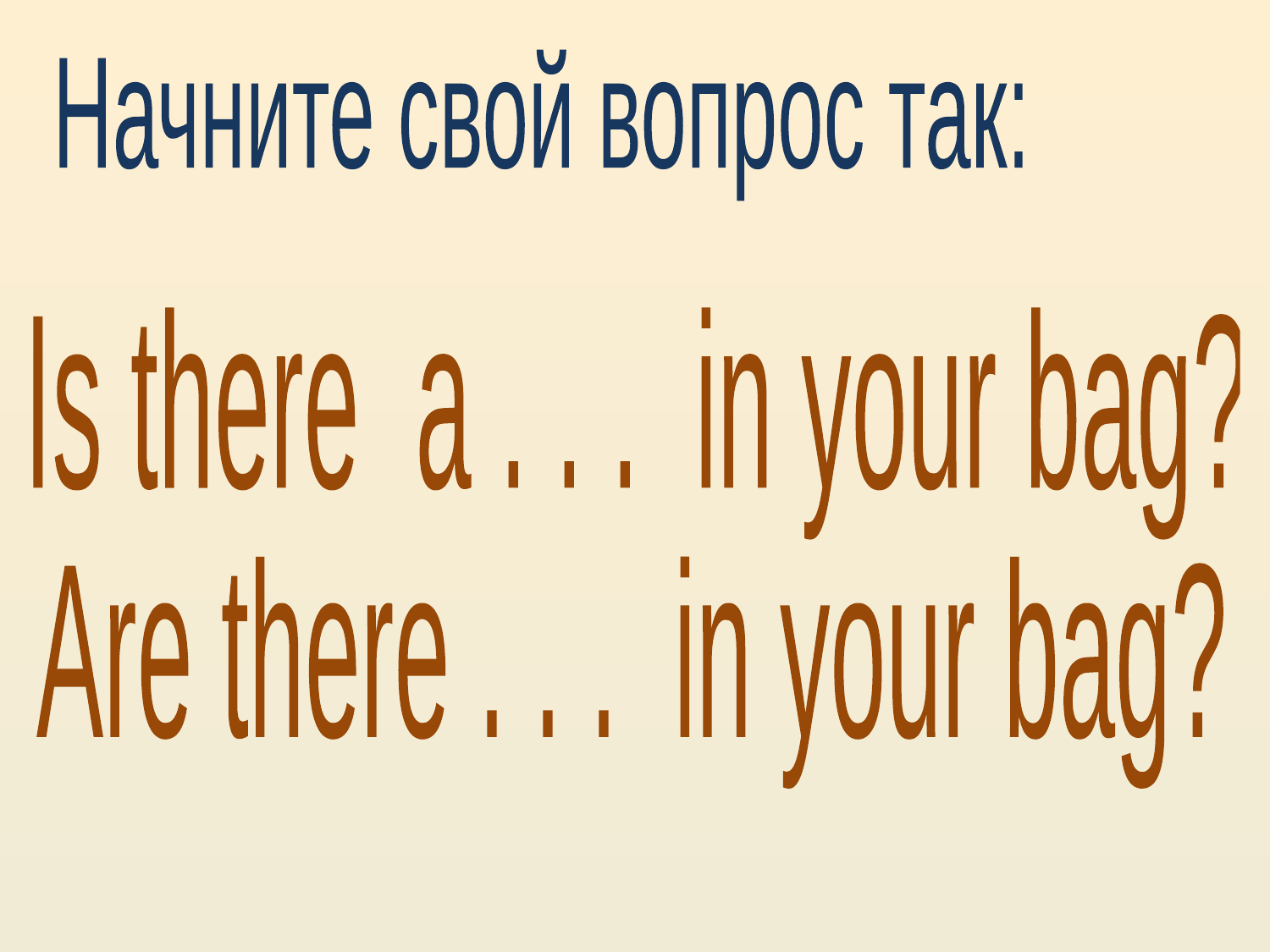

Начните свой вопрос так:
Is there  a . . .  in your bag?
Are there . . .  in your bag?